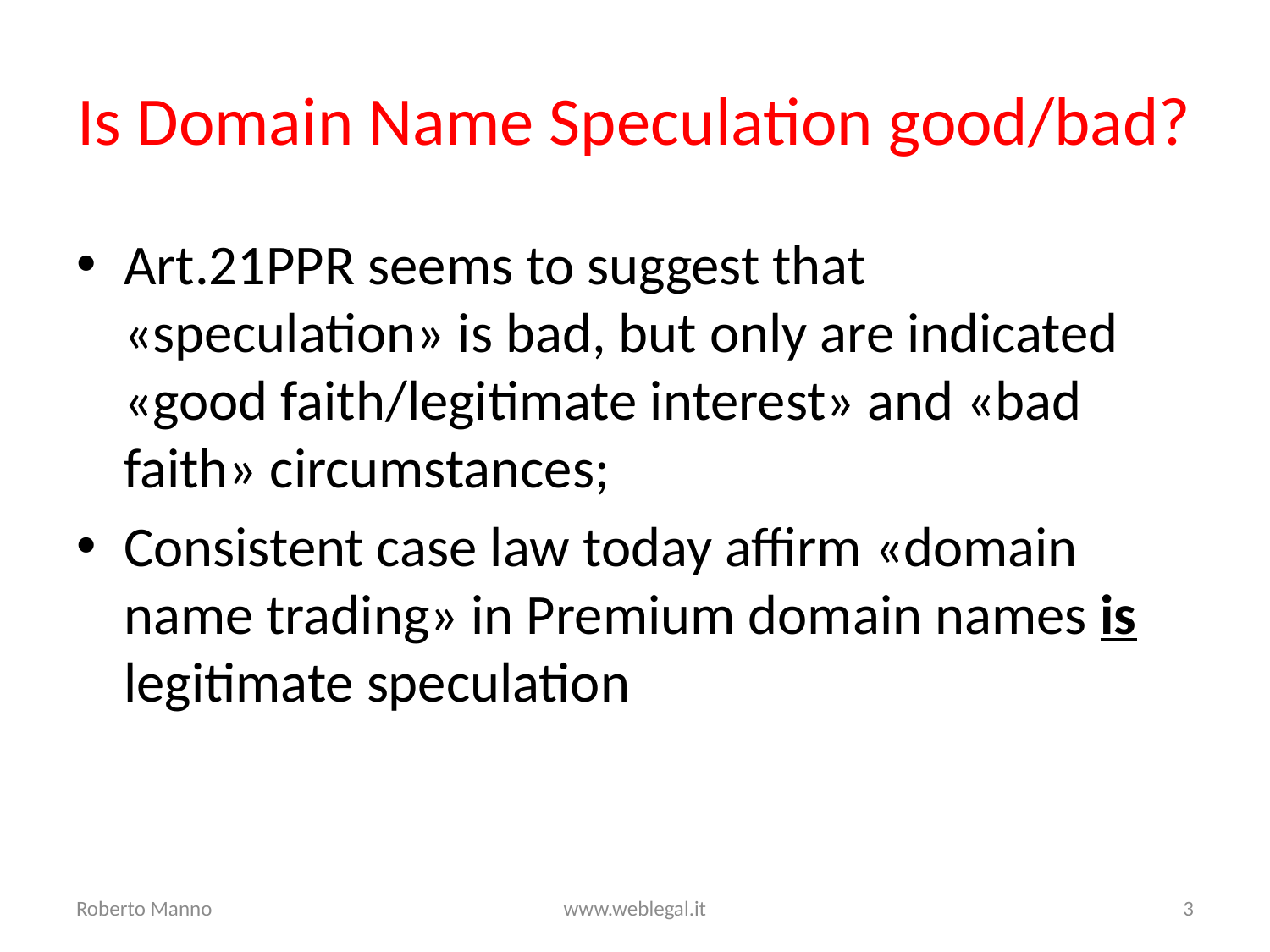

# Is Domain Name Speculation good/bad?
Art.21PPR seems to suggest that «speculation» is bad, but only are indicated «good faith/legitimate interest» and «bad faith» circumstances;
Consistent case law today affirm «domain name trading» in Premium domain names is legitimate speculation
Roberto Manno
www.weblegal.it
3